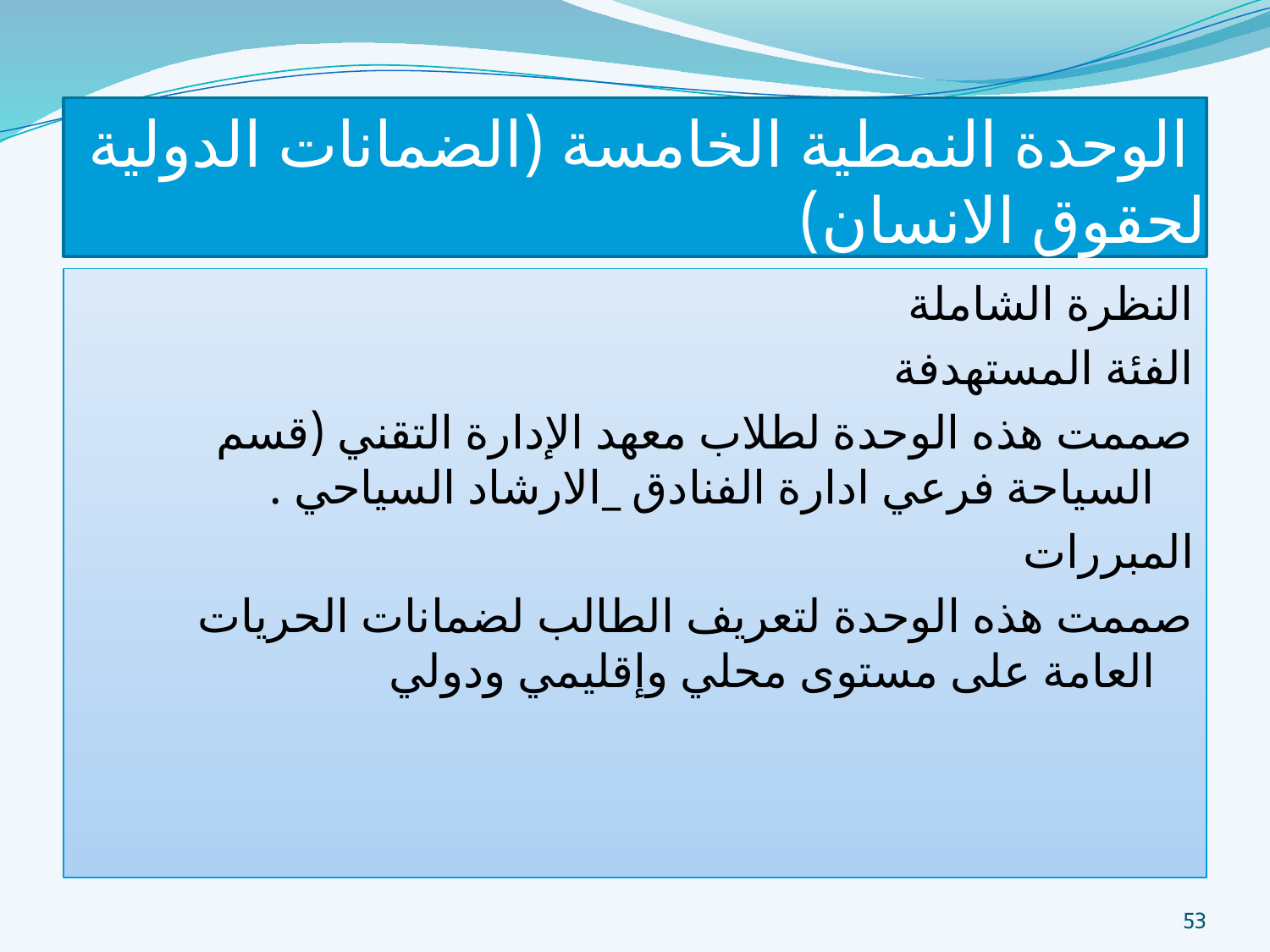

# الوحدة النمطية الخامسة (الضمانات الدولية لحقوق الانسان)
النظرة الشاملة
الفئة المستهدفة
صممت هذه الوحدة لطلاب معهد الإدارة التقني (قسم السياحة فرعي ادارة الفنادق _الارشاد السياحي .
المبررات
صممت هذه الوحدة لتعريف الطالب لضمانات الحريات العامة على مستوى محلي وإقليمي ودولي

53